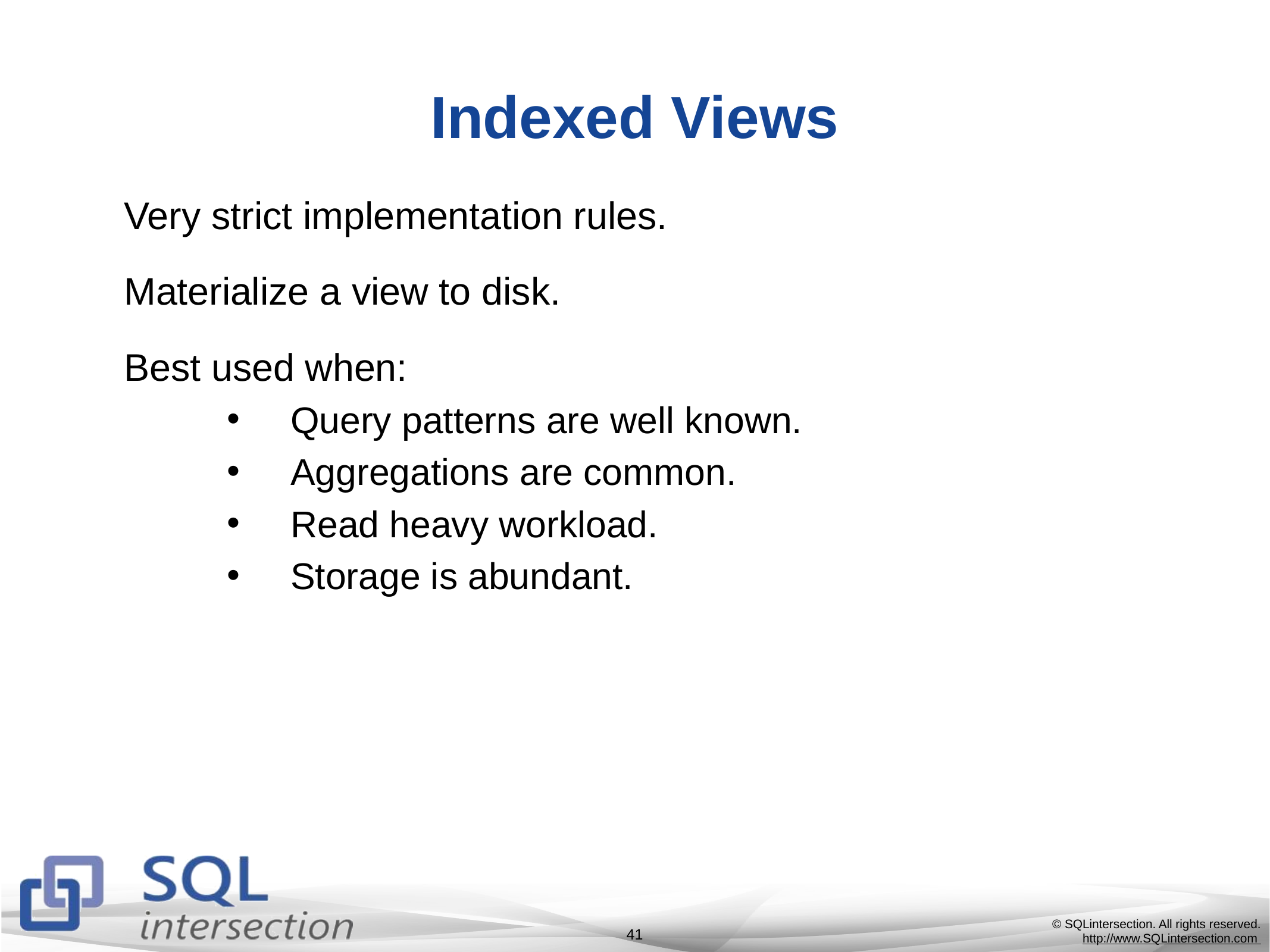

# Indexed Views
Very strict implementation rules.
Materialize a view to disk.
Best used when:
Query patterns are well known.
Aggregations are common.
Read heavy workload.
Storage is abundant.